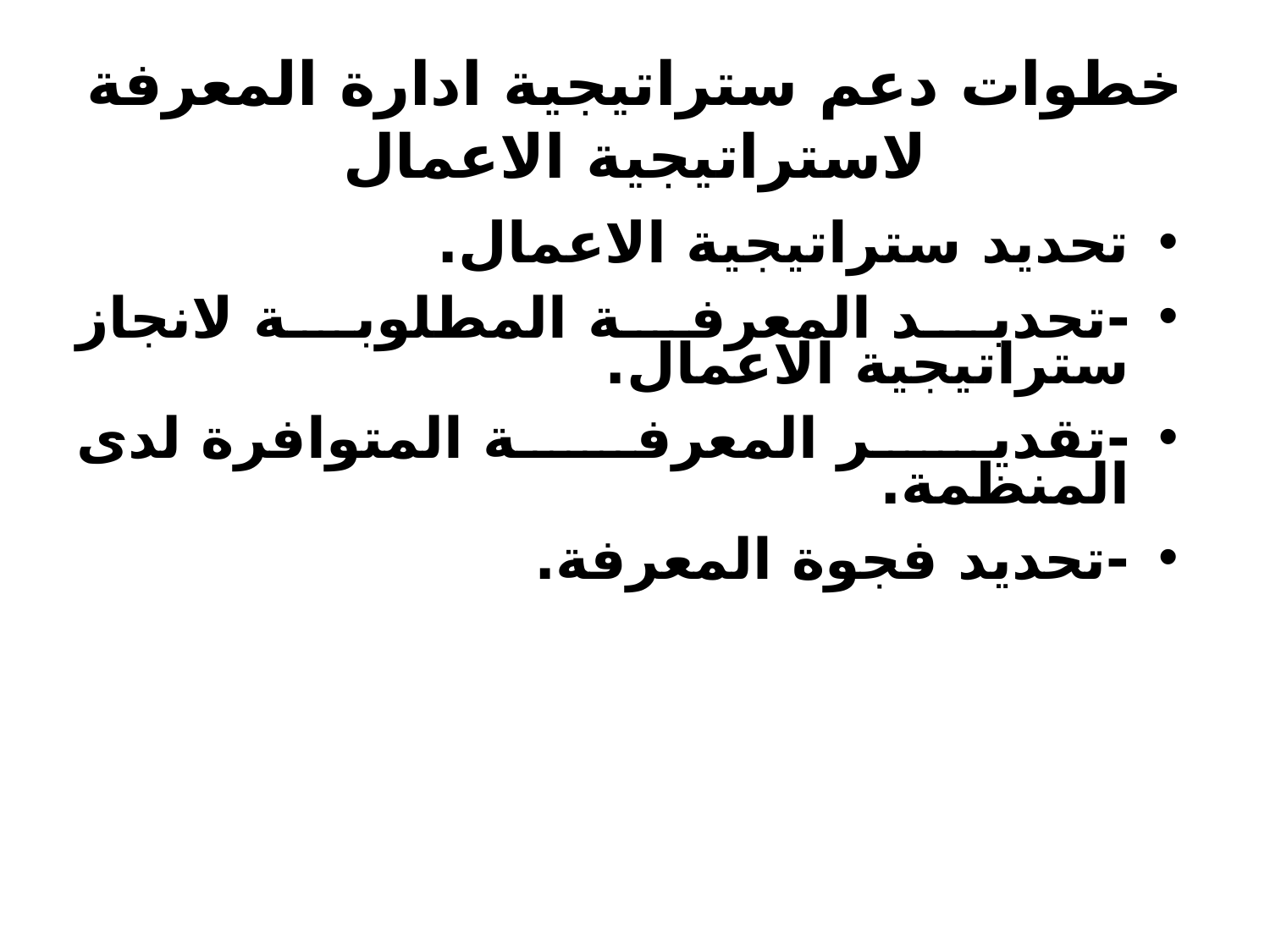

# خطوات دعم ستراتيجية ادارة المعرفة لاستراتيجية الاعمال
تحديد ستراتيجية الاعمال.
-تحديد المعرفة المطلوبة لانجاز ستراتيجية الاعمال.
-تقدير المعرفة المتوافرة لدى المنظمة.
-تحديد فجوة المعرفة.